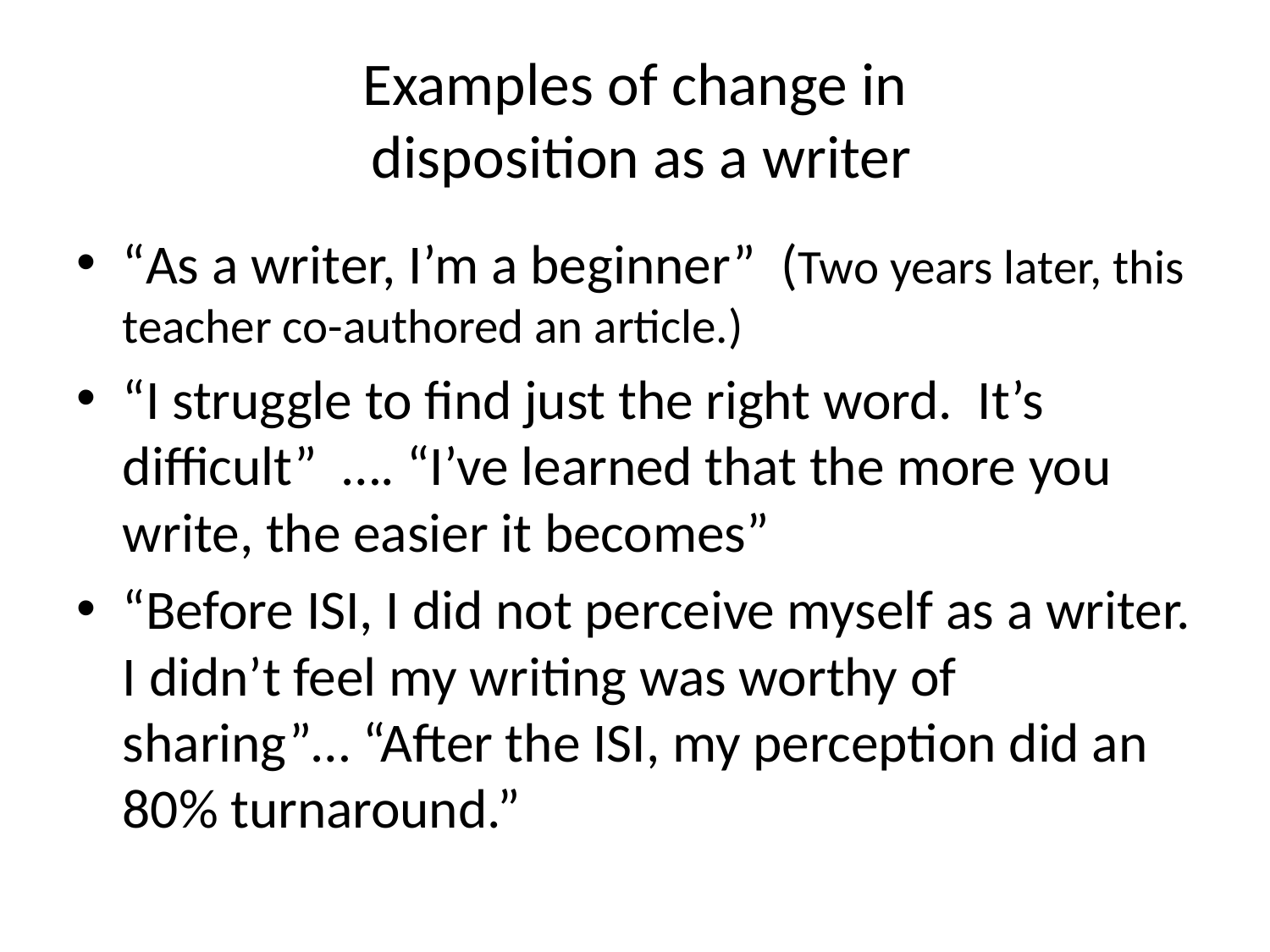

# Examples of change in disposition as a writer
“As a writer, I’m a beginner”  (Two years later, this teacher co-authored an article.)
“I struggle to find just the right word.  It’s difficult”  …. “I’ve learned that the more you write, the easier it becomes”
“Before ISI, I did not perceive myself as a writer. I didn’t feel my writing was worthy of sharing”… “After the ISI, my perception did an 80% turnaround.”